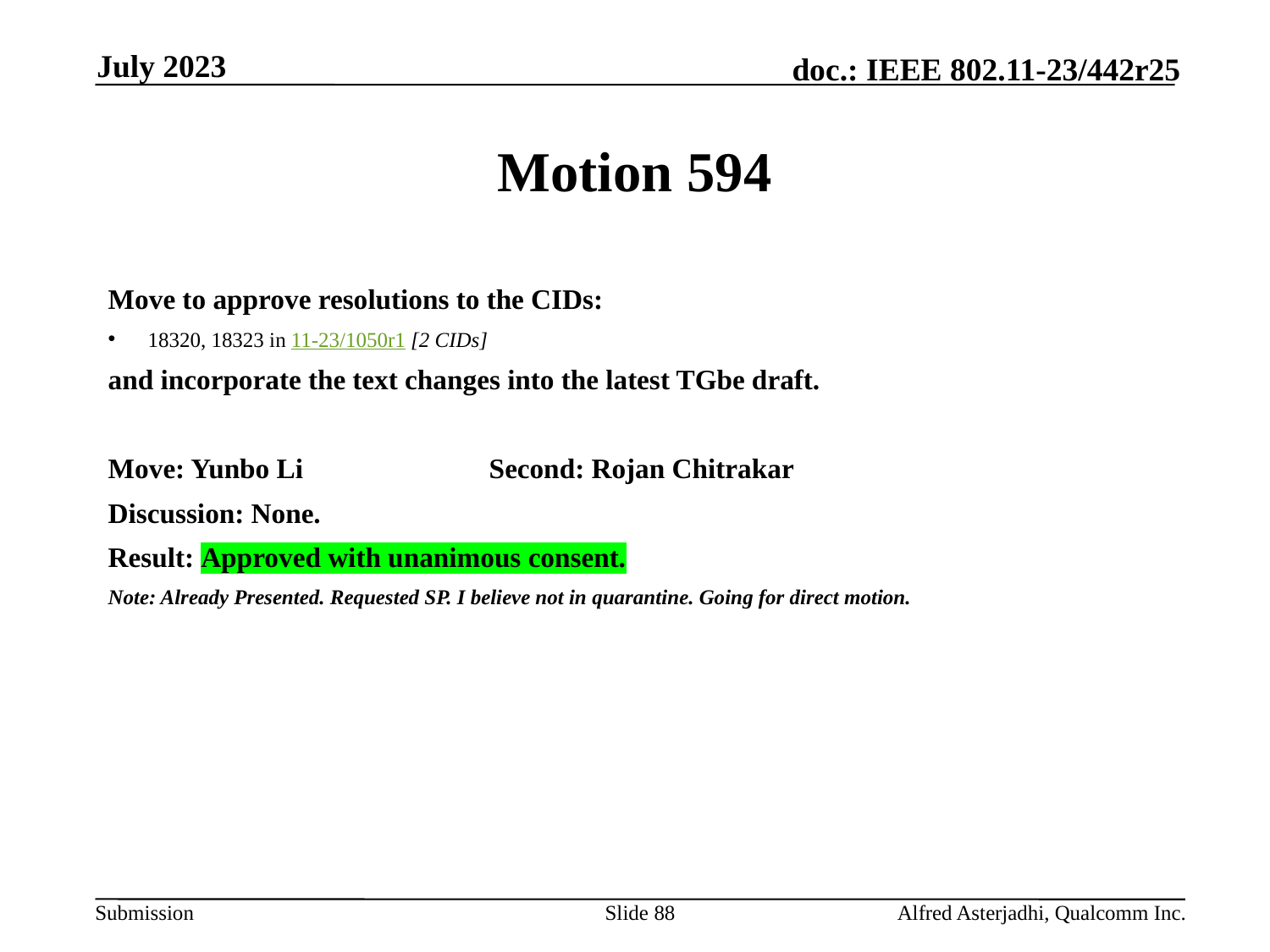

July 2023
# Motion 594
Move to approve resolutions to the CIDs:
18320, 18323 in 11-23/1050r1 [2 CIDs]
and incorporate the text changes into the latest TGbe draft.

Move: Yunbo Li		Second: Rojan Chitrakar
Discussion: None.
Result: Approved with unanimous consent.
Note: Already Presented. Requested SP. I believe not in quarantine. Going for direct motion.
Slide 88
Alfred Asterjadhi, Qualcomm Inc.